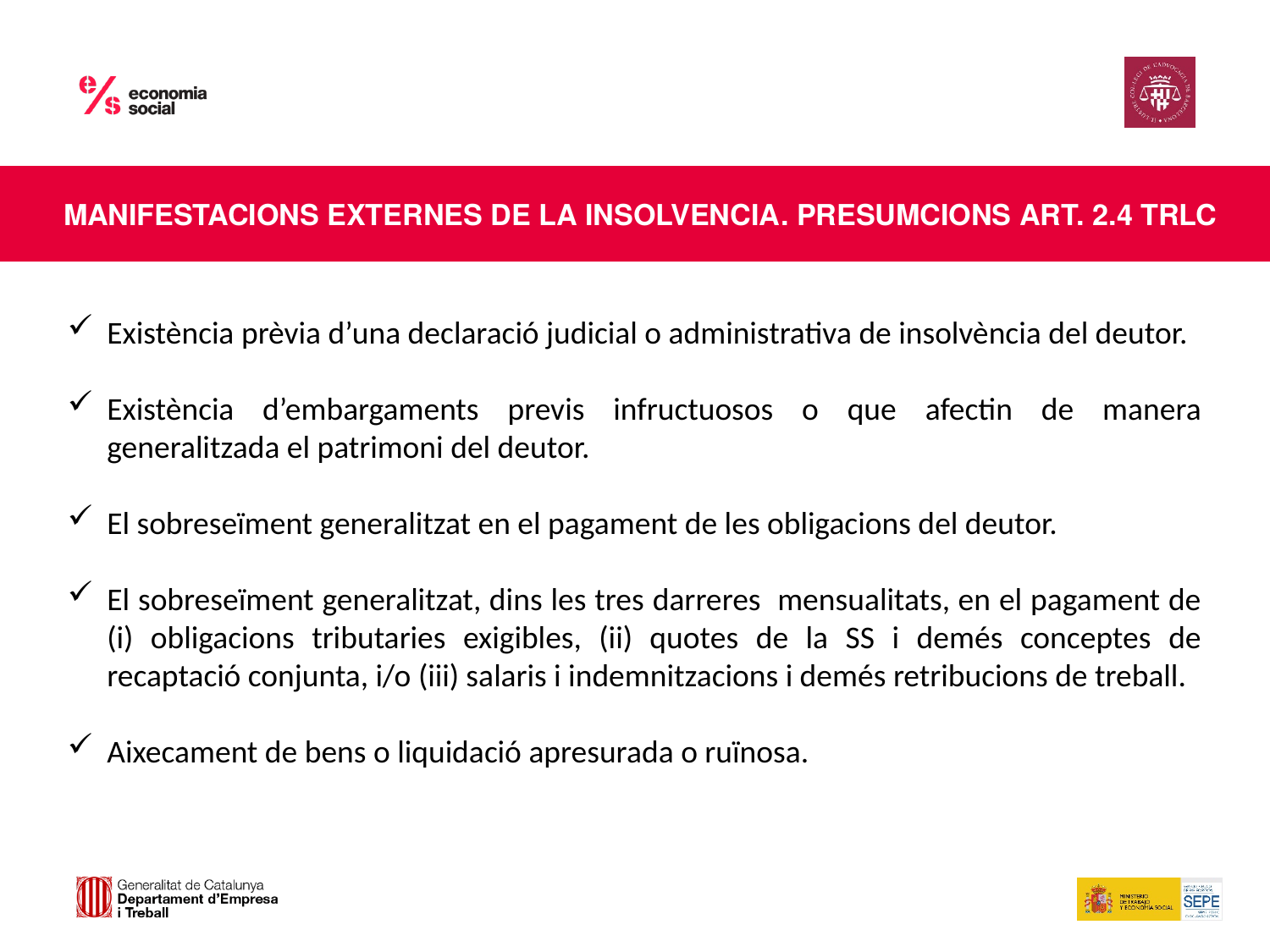

MANIFESTACIONS EXTERNES DE LA INSOLVENCIA. PRESUMCIONS ART. 2.4 TRLC
Existència prèvia d’una declaració judicial o administrativa de insolvència del deutor.

Existència d’embargaments previs infructuosos o que afectin de manera generalitzada el patrimoni del deutor.

El sobreseïment generalitzat en el pagament de les obligacions del deutor.

El sobreseïment generalitzat, dins les tres darreres  mensualitats, en el pagament de (i) obligacions tributaries exigibles, (ii) quotes de la SS i demés conceptes de recaptació conjunta, i/o (iii) salaris i indemnitzacions i demés retribucions de treball.

Aixecament de bens o liquidació apresurada o ruïnosa.